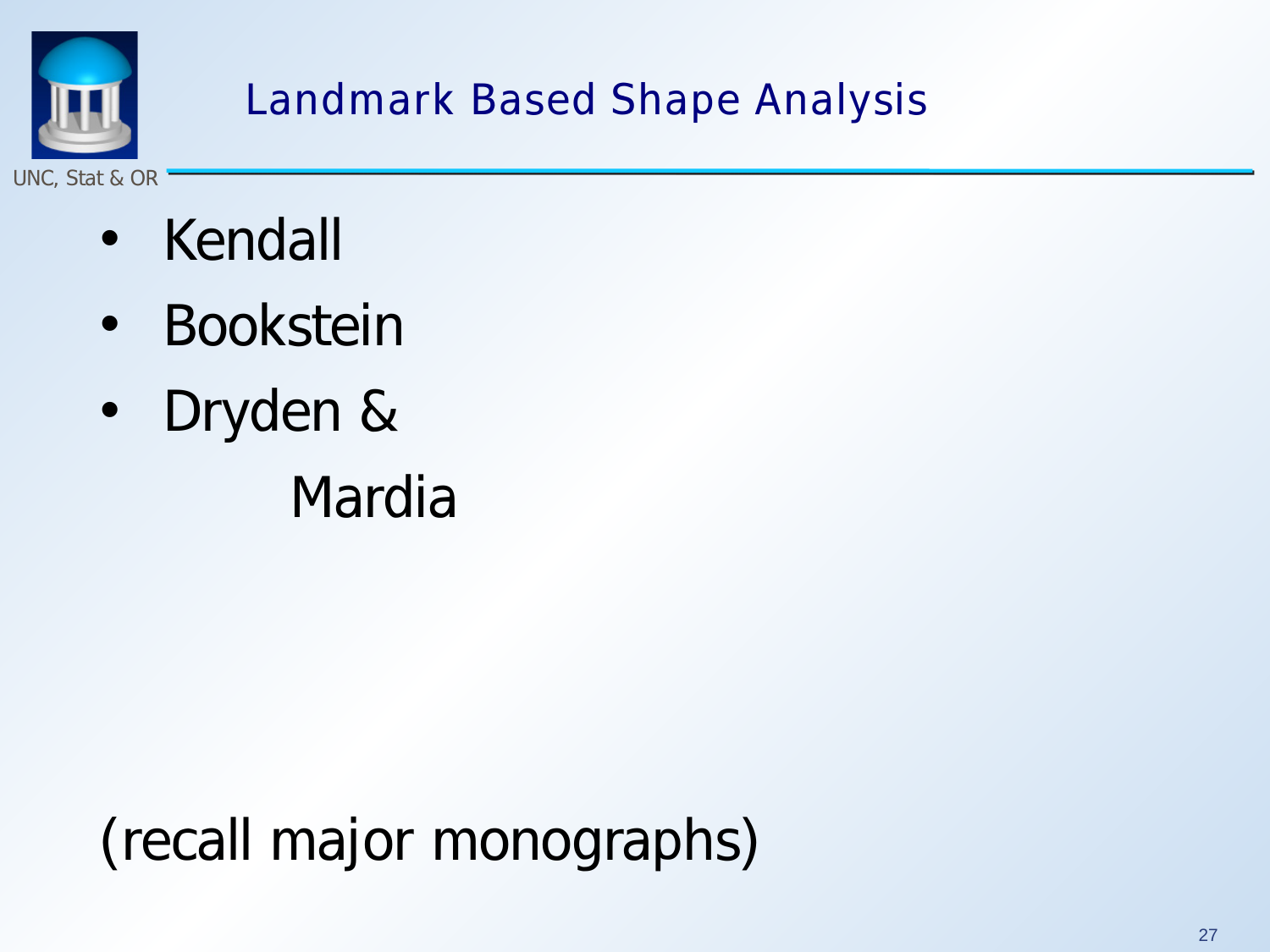

# Landmark Based Shape Analysis
Kendall
Bookstein
Dryden &
		Mardia

(recall major monographs)